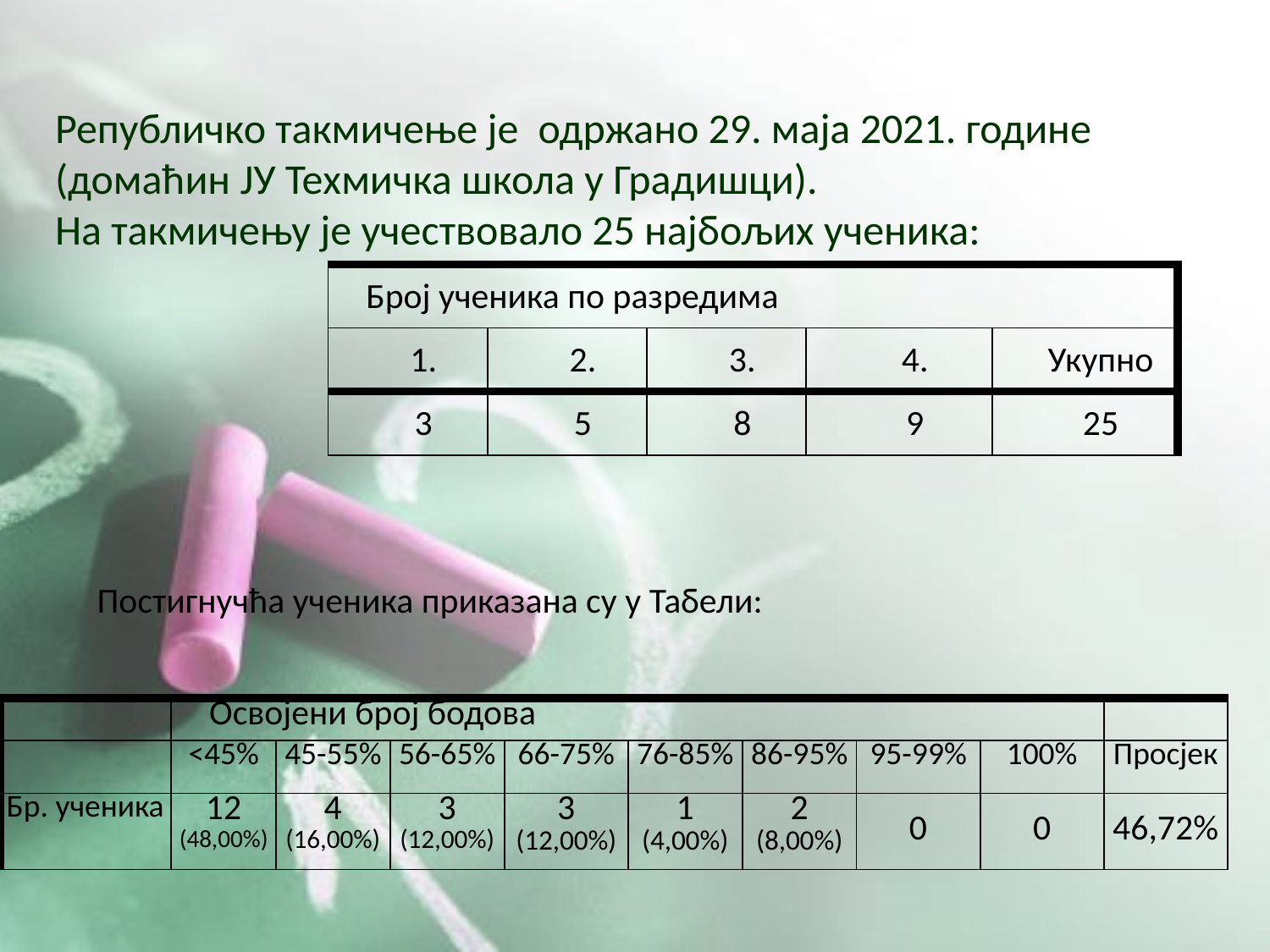

Републичко такмичење је  одржано 29. маја 2021. године (домаћин ЈУ Техмичка школа у Градишци).
На такмичењу је учествовало 25 најбољих ученика:
| Број ученика по разредима |  |  |  |  |
| --- | --- | --- | --- | --- |
| 1. | 2. | 3. | 4. | Укупно |
| 3 | 5 | 8 | 9 | 25 |
Постигнучћа ученика приказана су у Табели:
|  | Освојени број бодова |  |  |  |  |  |  |  |  |
| --- | --- | --- | --- | --- | --- | --- | --- | --- | --- |
|  | <45% | 45-55% | 56-65% | 66-75% | 76-85% | 86-95% | 95-99% | 100% | Просјек |
| Бр. ученика | 12 (48,00%) | 4 (16,00%) | 3 (12,00%) | 3 (12,00%) | 1 (4,00%) | 2 (8,00%) | 0 | 0 | 46,72% |